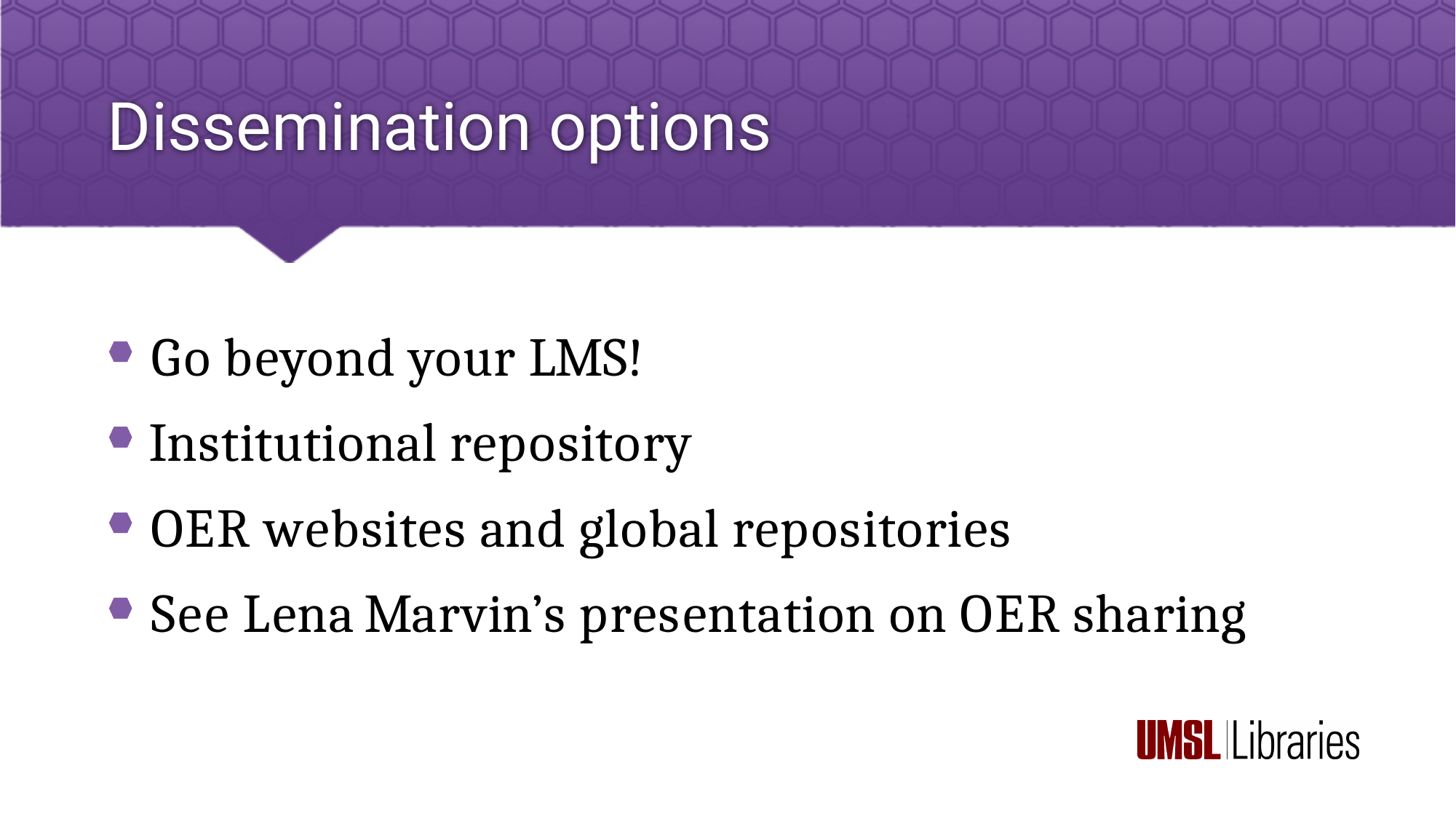

# Dissemination options
Go beyond your LMS!
Institutional repository
OER websites and global repositories
See Lena Marvin’s presentation on OER sharing